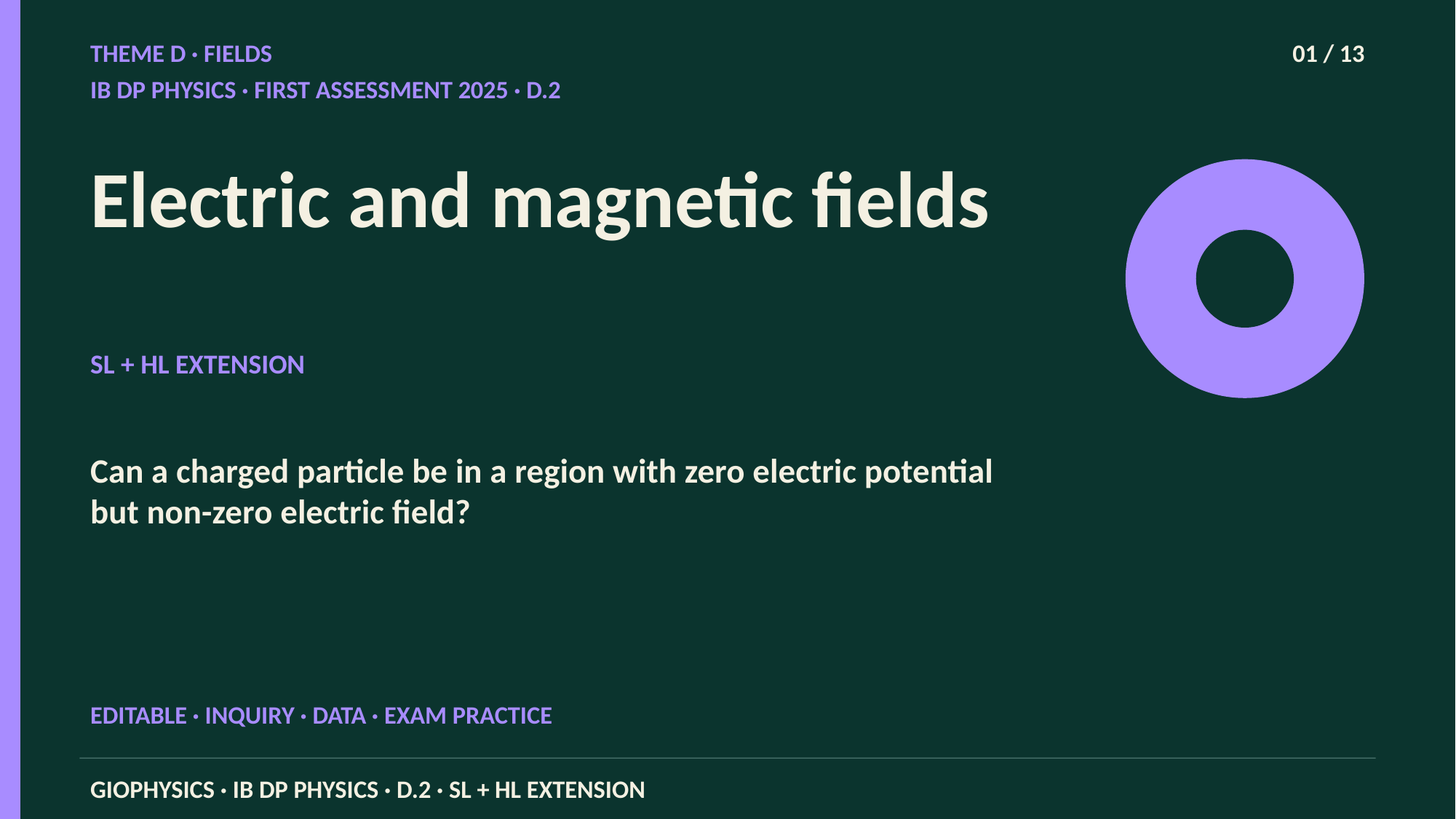

THEME D · FIELDS
01 / 13
IB DP PHYSICS · FIRST ASSESSMENT 2025 · D.2
Electric and magnetic fields

SL + HL EXTENSION
Can a charged particle be in a region with zero electric potential but non-zero electric field?
EDITABLE · INQUIRY · DATA · EXAM PRACTICE

GIOPHYSICS · IB DP PHYSICS · D.2 · SL + HL EXTENSION